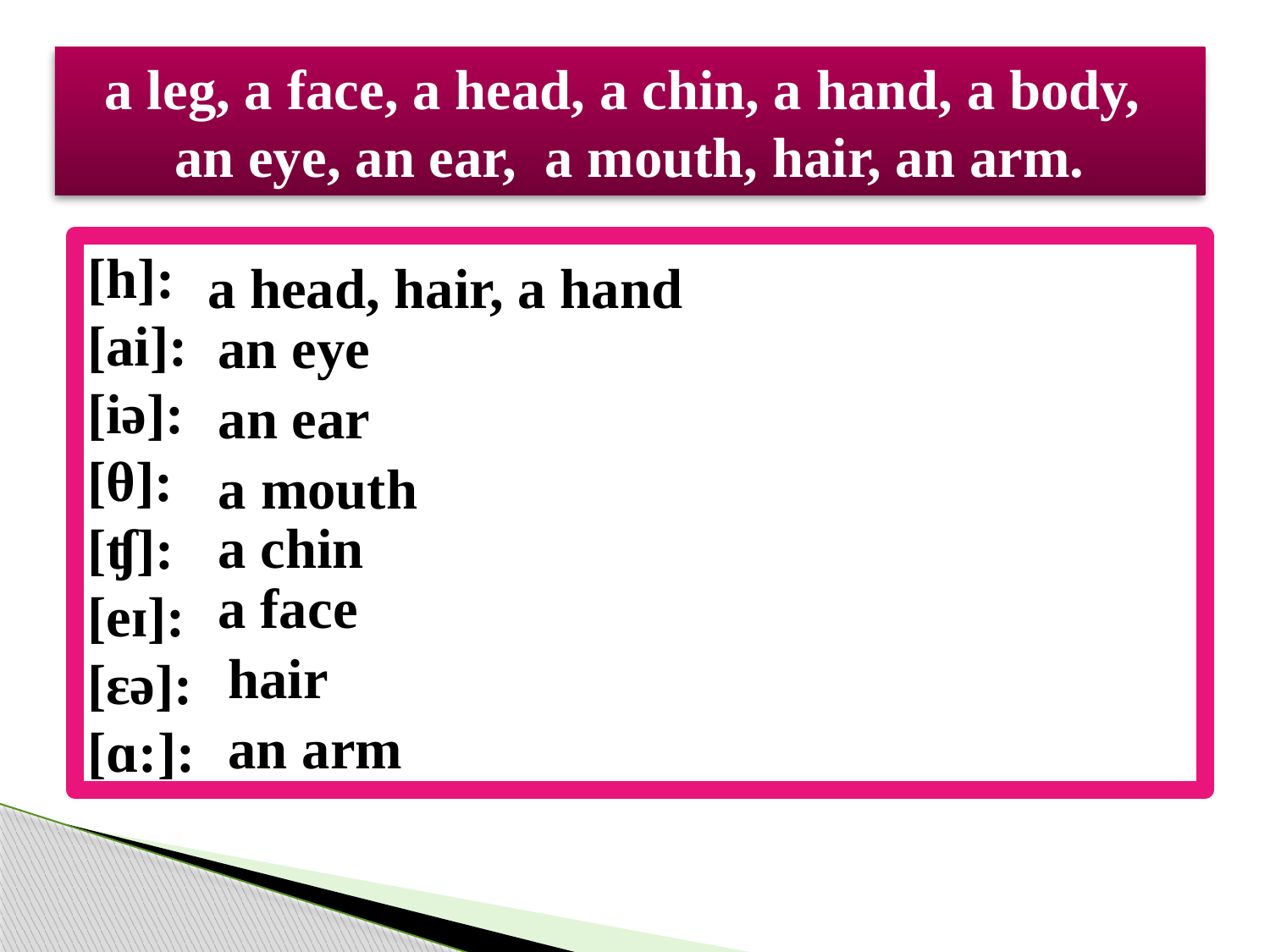

a leg, a face, a head, a chin, a hand, a body,
an eye, an ear,  a mouth, hair, an arm.
[h]:
[ai]:
[iə]:
[θ]:
[ʧ]:
[eɪ]:
[ɛə]:
[ɑ:]:
a head, hair, a hand
an eye
an ear
a mouth
a chin
a face
hair
an arm